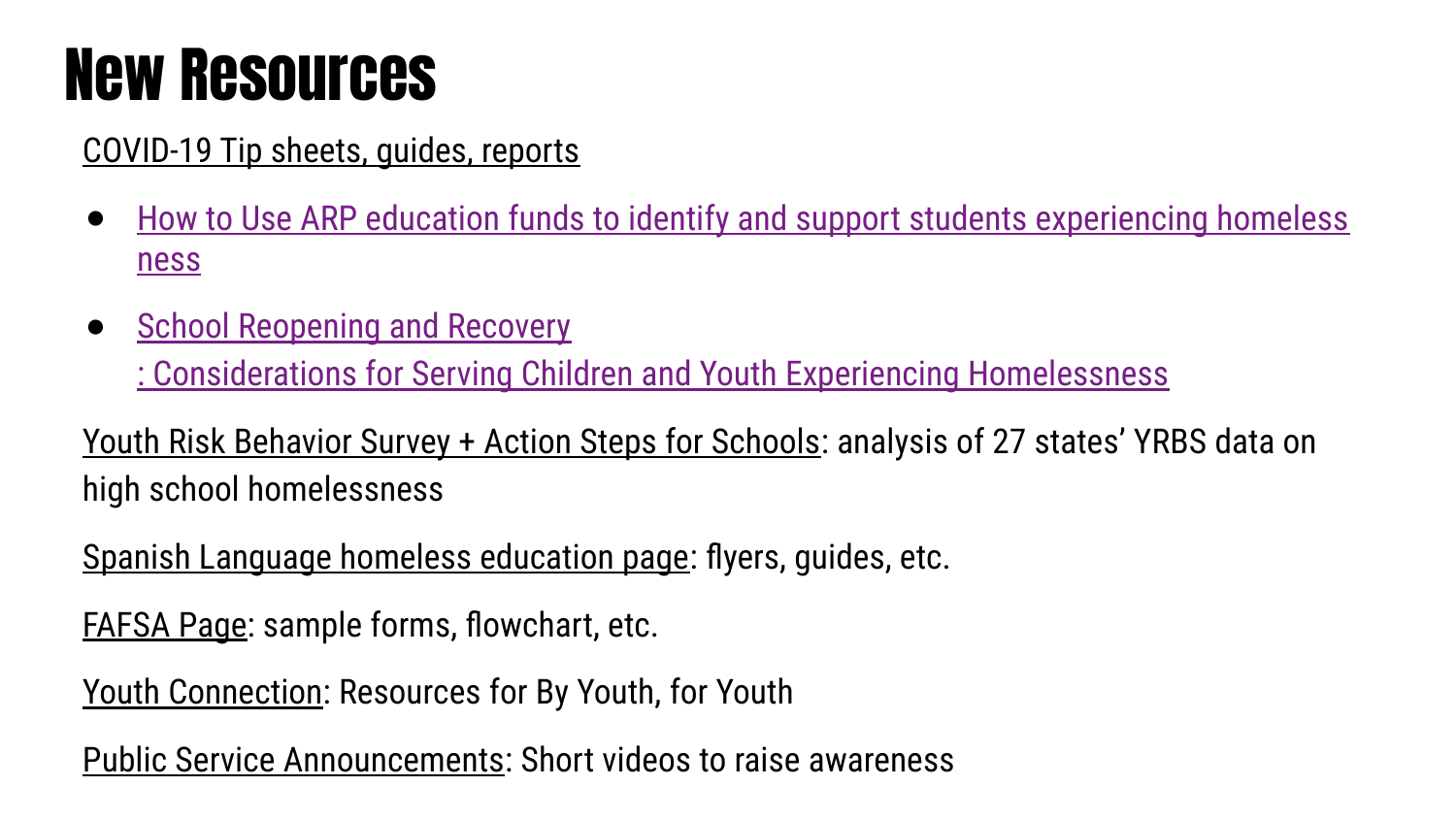

# New Resources
COVID-19 Tip sheets, guides, reports
How to Use ARP education funds to identify and support students experiencing homelessness
School Reopening and Recovery: Considerations for Serving Children and Youth Experiencing Homelessness
Youth Risk Behavior Survey + Action Steps for Schools: analysis of 27 states’ YRBS data on high school homelessness
Spanish Language homeless education page: flyers, guides, etc.
FAFSA Page: sample forms, flowchart, etc.
Youth Connection: Resources for By Youth, for Youth
Public Service Announcements: Short videos to raise awareness